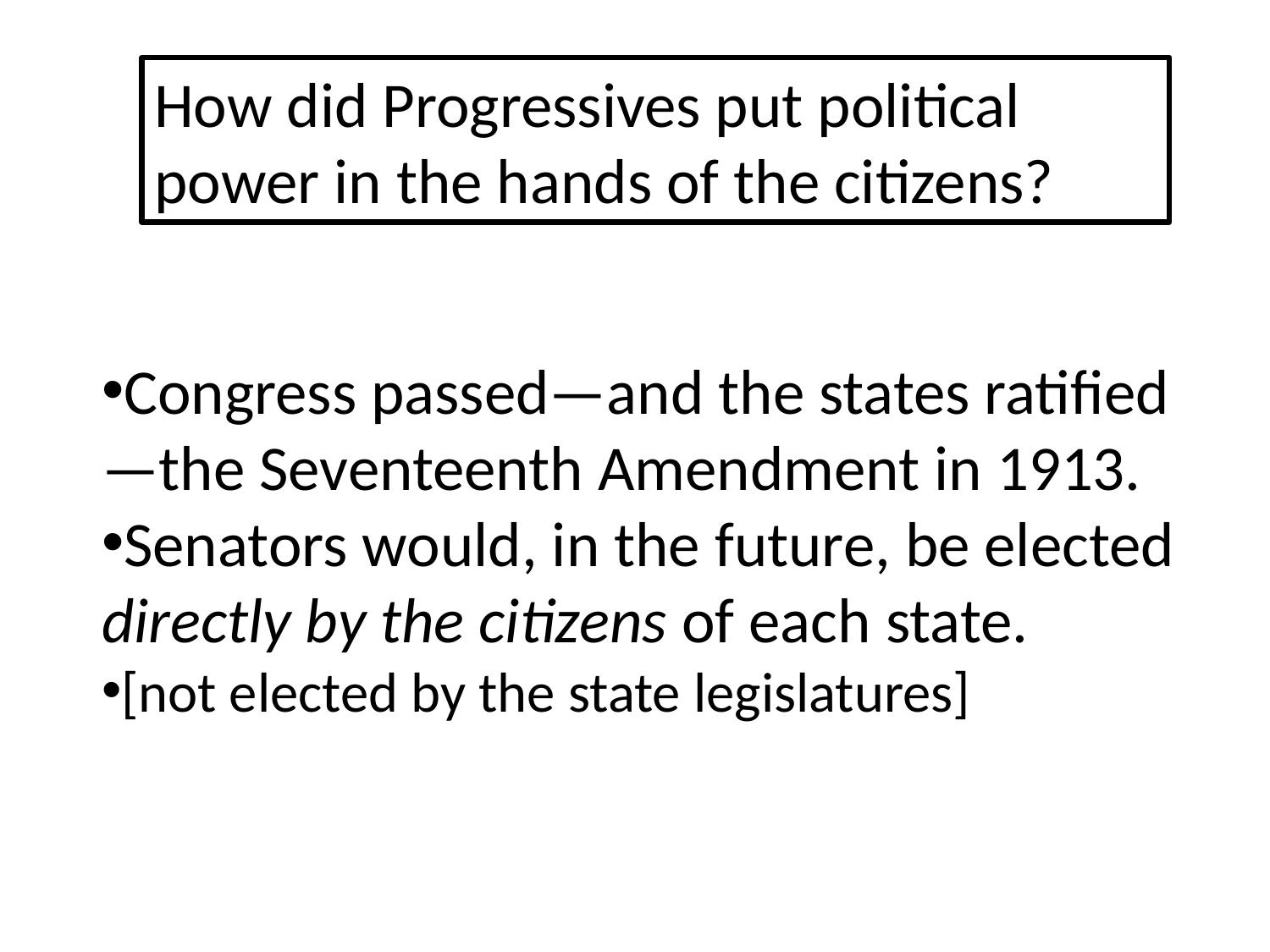

How did Progressives put political power in the hands of the citizens?
Congress passed—and the states ratified—the Seventeenth Amendment in 1913.
Senators would, in the future, be elected directly by the citizens of each state.
[not elected by the state legislatures]